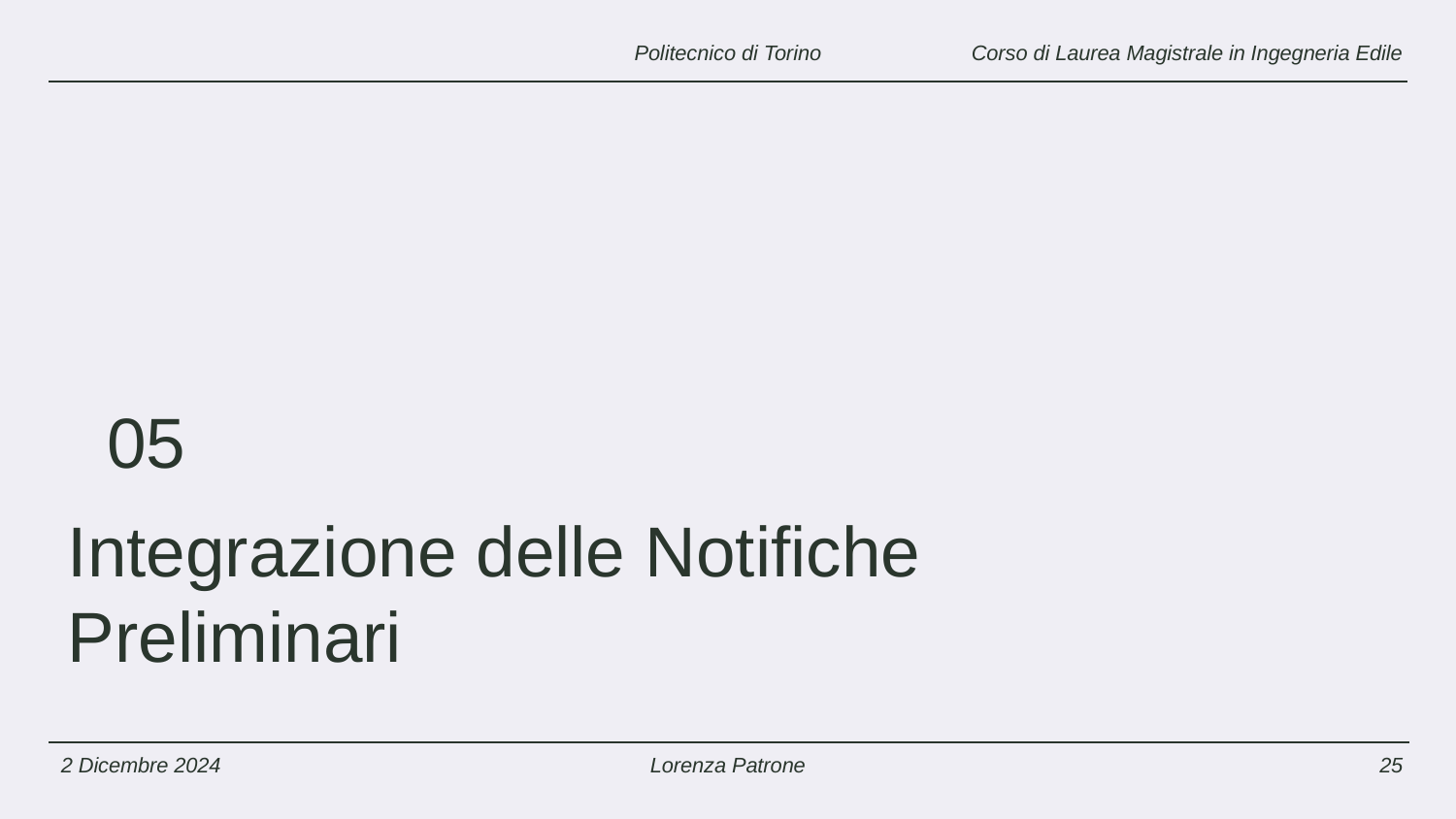

Corso di Laurea Magistrale in Ingegneria Edile

Politecnico di Torino

05
Integrazione delle Notifiche Preliminari
2 Dicembre 2024

Lorenza Patrone

25